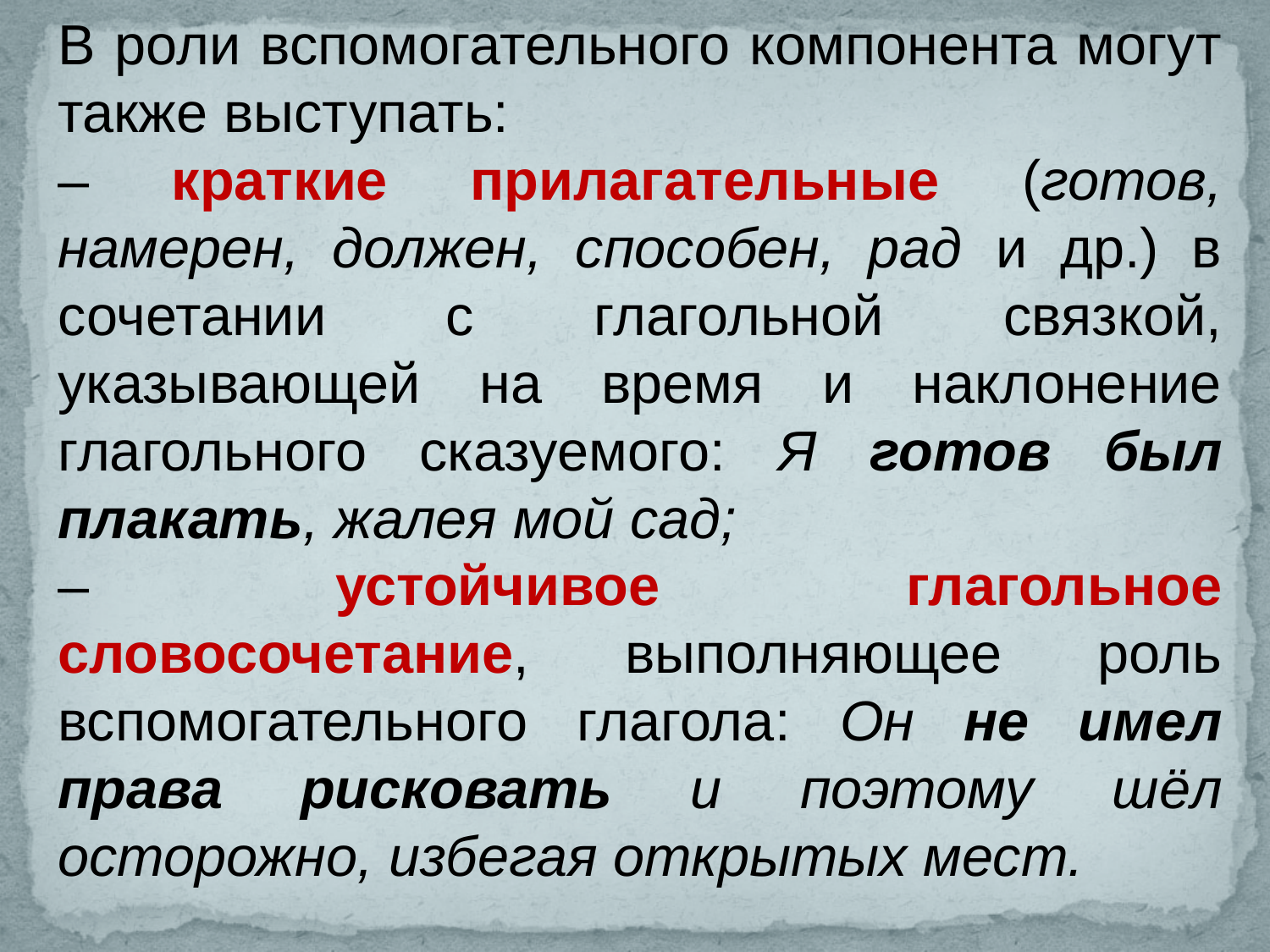

В роли вспомогательного компонента могут также выступать:
– краткие прилагательные (готов, намерен, должен, способен, рад и др.) в сочетании с глагольной связкой, указывающей на время и наклонение глагольного сказуемого: Я готов был плакать, жалея мой сад;
– устойчивое глагольное словосочетание, выполняющее роль вспомогательного глагола: Он не имел права рисковать и поэтому шёл осторожно, избегая открытых мест.